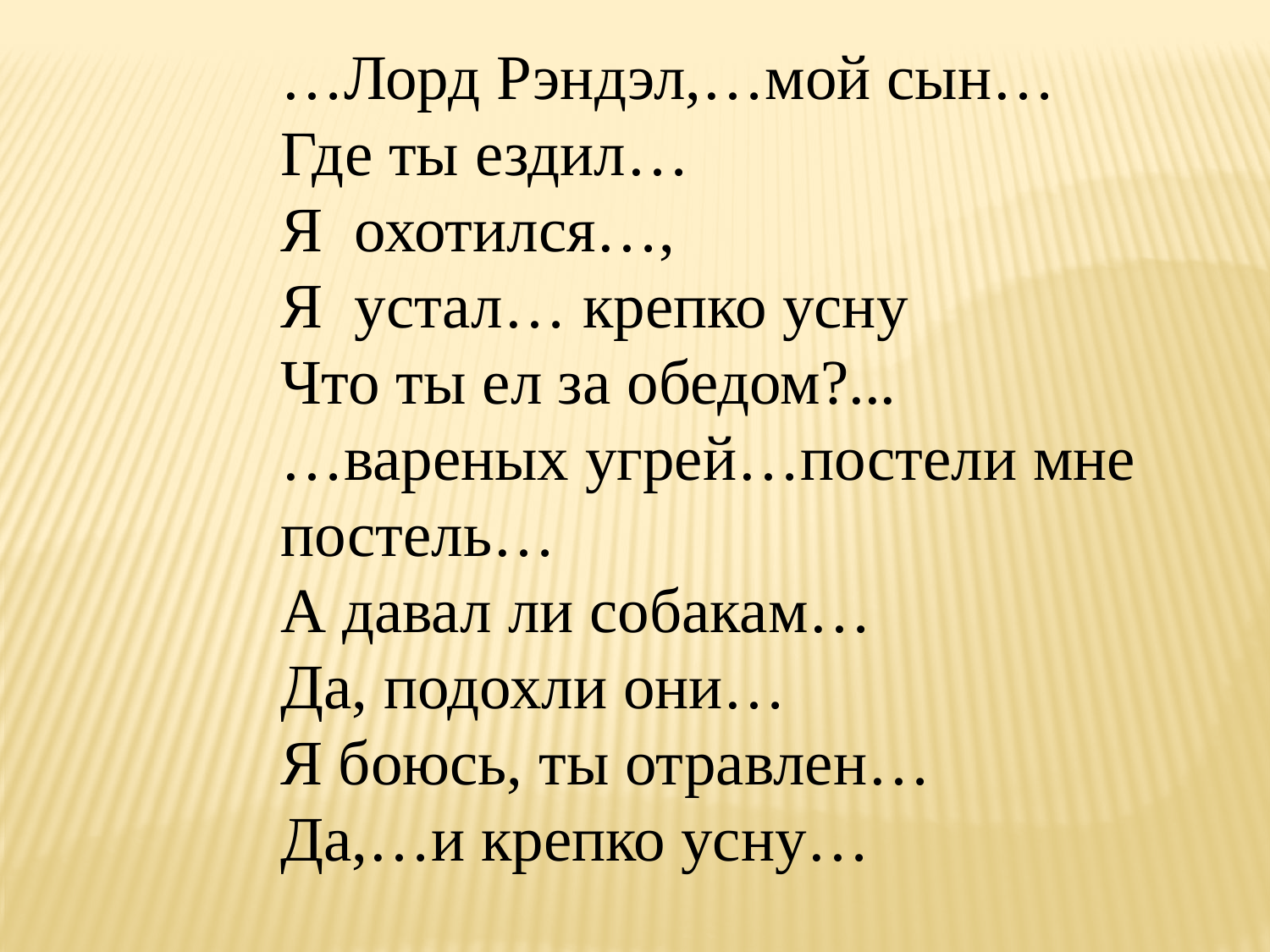

…Лорд Рэндэл,…мой сын…
Где ты ездил…
Я  охотился…,
Я  устал… крепко усну
Что ты ел за обедом?...
…вареных угрей…постели мне постель…
А давал ли собакам…
Да, подохли они…
Я боюсь, ты отравлен…
Да,…и крепко усну…